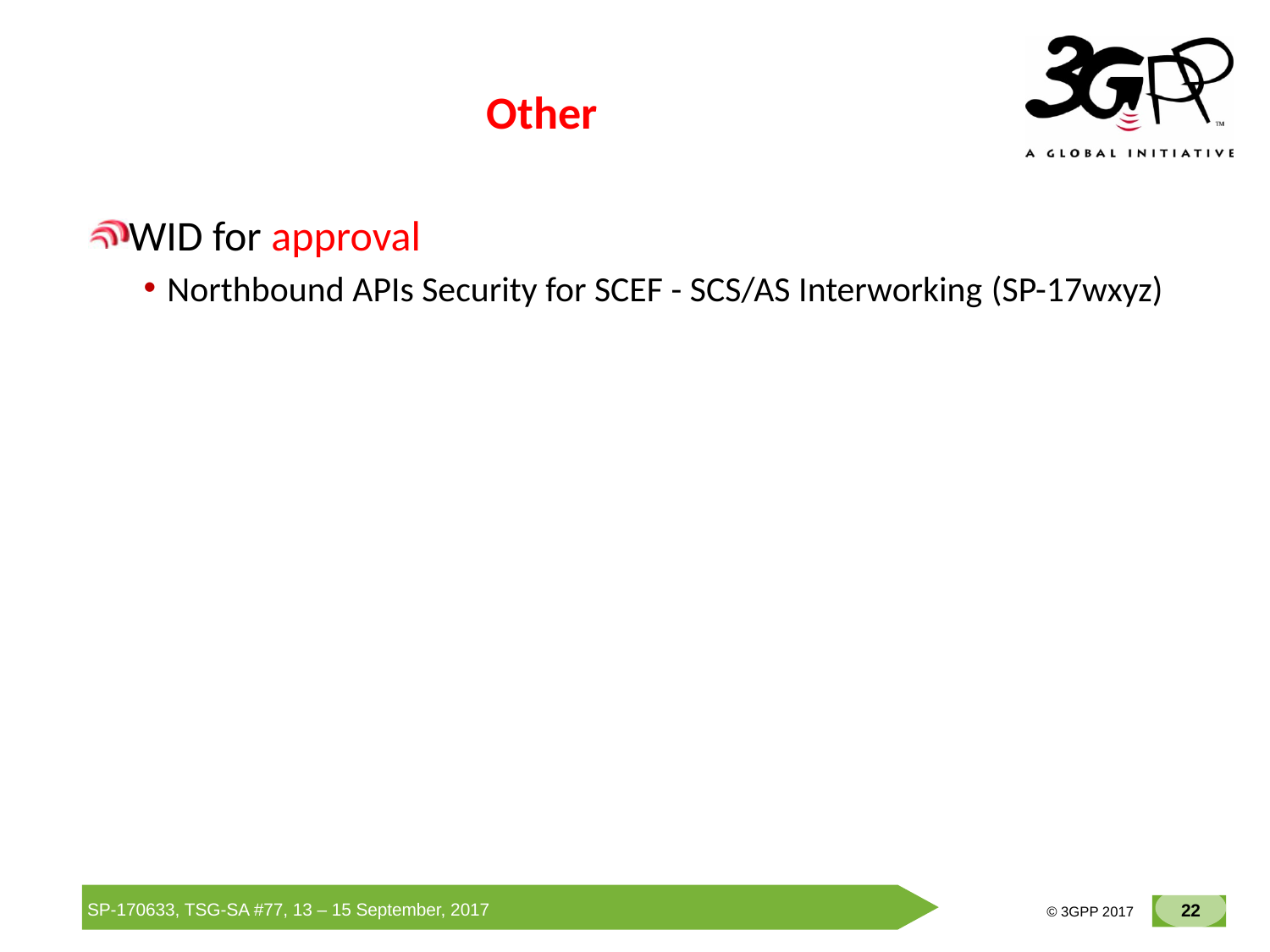

# Other
WID for approval
Northbound APIs Security for SCEF - SCS/AS Interworking (SP-17wxyz)